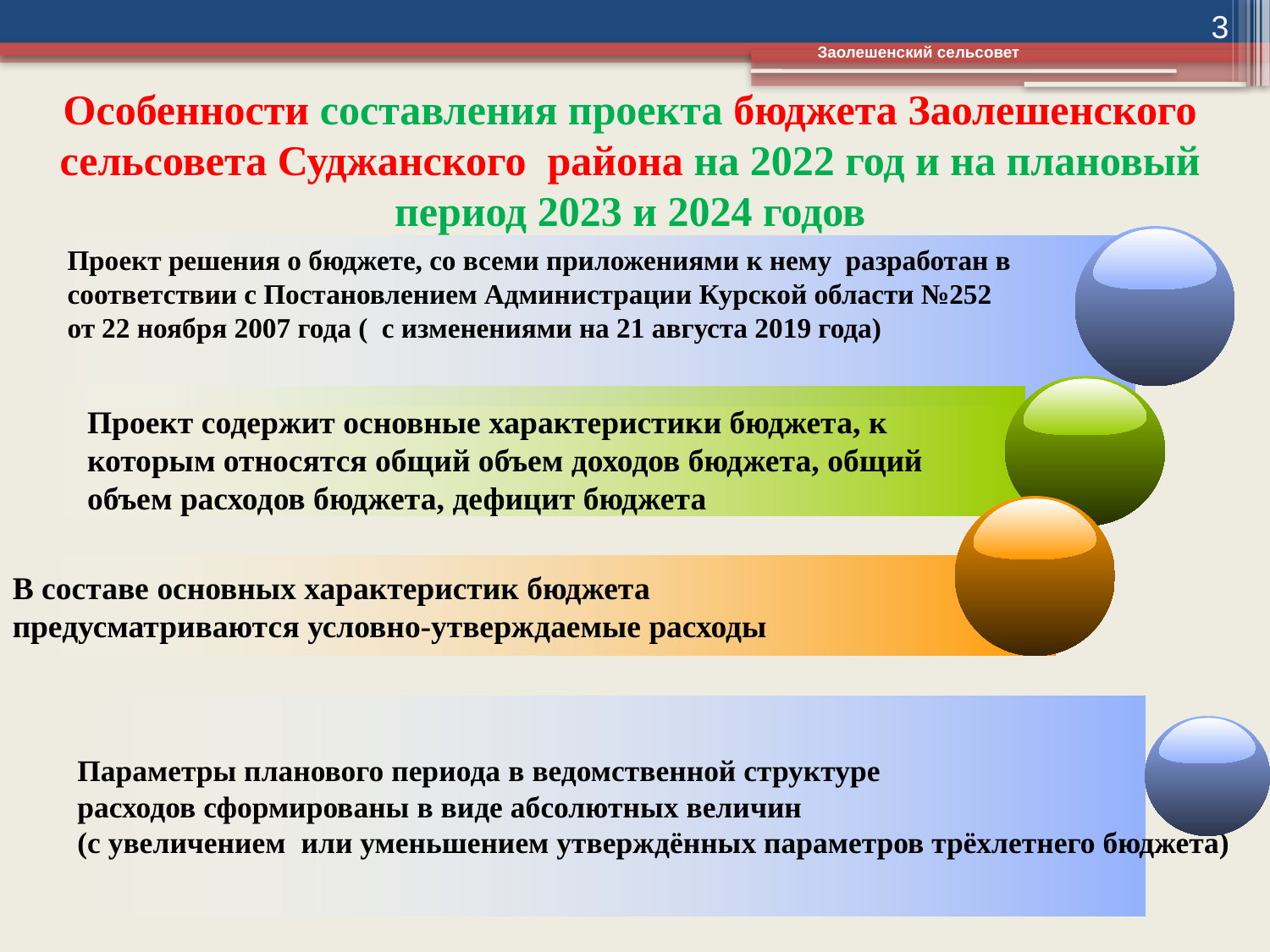

3
Заолешенский сельсовет
Особенности составления проекта бюджета Заолешенского сельсовета Суджанского  района на 2022 год и на плановый период 2023 и 2024 годов

Проект решения о бюджете, со всеми приложениями к нему  разработан в соответствии с Постановлением Администрации Курской области №252 от 22 ноября 2007 года (  с изменениями на 21 августа 2019 года)

Проект содержит основные характеристики бюджета, к которым относятся общий объем доходов бюджета, общий объем расходов бюджета, дефицит бюджета

В составе основных характеристик бюджета
предусматриваются условно-утверждаемые расходы
Параметры планового периода в ведомственной структуре
расходов сформированы в виде абсолютных величин
(с увеличением  или уменьшением утверждённых параметров трёхлетнего бюджета)